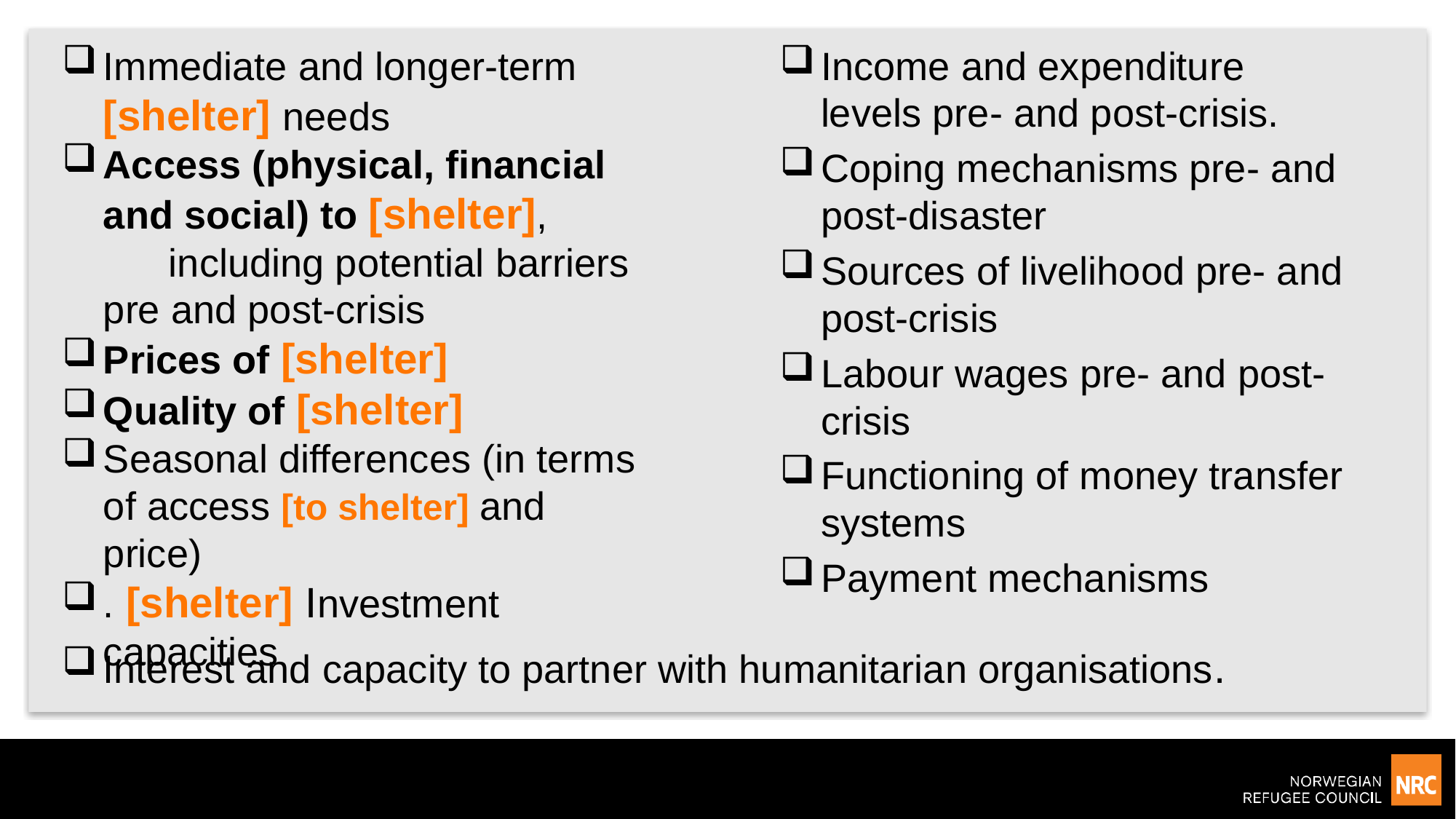

Income and expenditure levels pre- and post-crisis.
Coping mechanisms pre- and post-disaster
Sources of livelihood pre- and post-crisis
Labour wages pre- and post-crisis
Functioning of money transfer systems
Payment mechanisms

Immediate and longer-term [shelter] needs
Access (physical, financial and social) to [shelter],                including potential barriers pre and post-crisis
Prices of [shelter]
Quality of [shelter]
Seasonal differences (in terms of access [to shelter] and price)
. [shelter] Investment capacities

Interest and capacity to partner with humanitarian organisations.